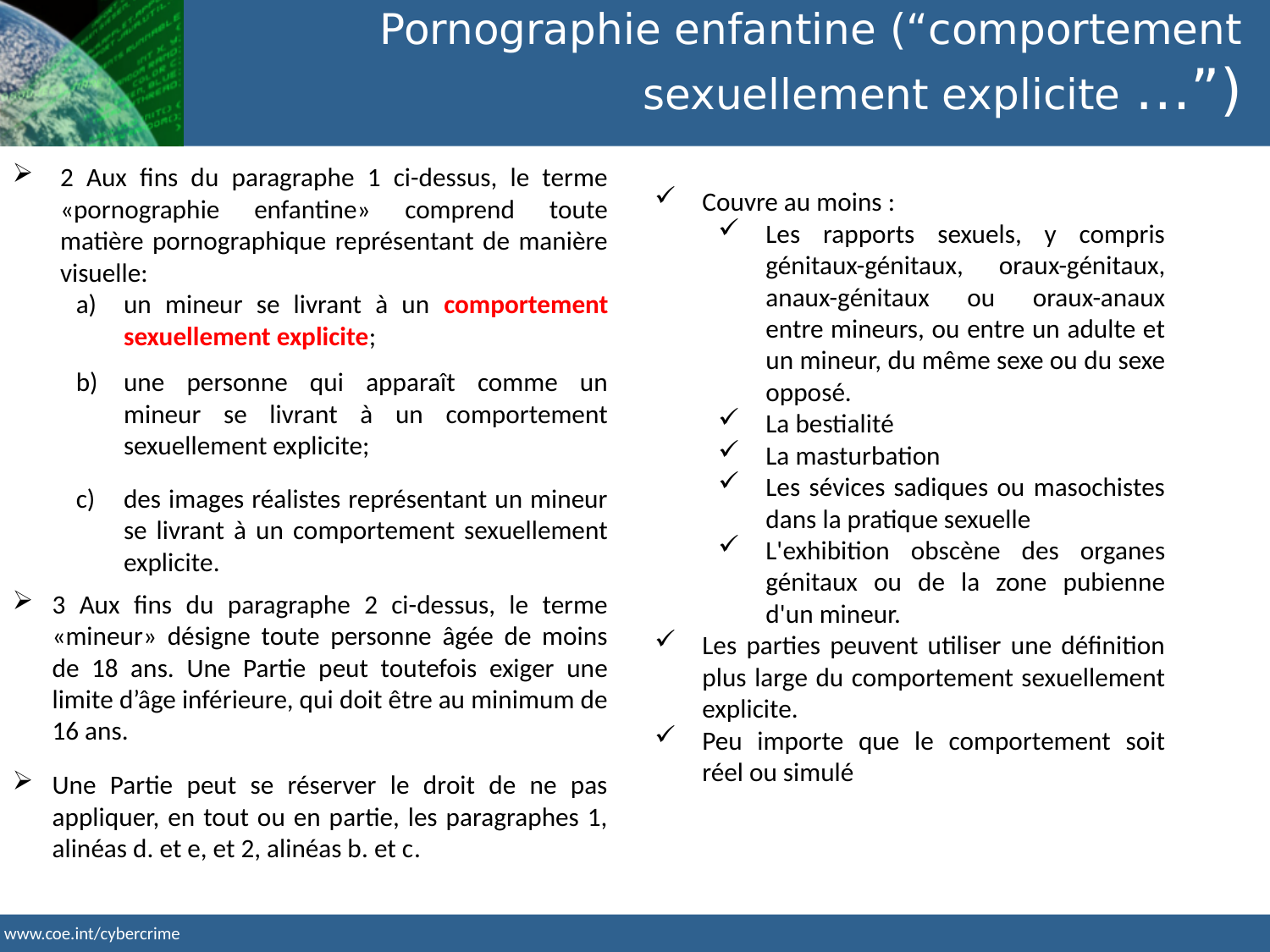

Pornographie enfantine (“comportement sexuellement explicite …”)
2 Aux fins du paragraphe 1 ci-dessus, le terme «pornographie enfantine» comprend toute matière pornographique représentant de manière visuelle:
un mineur se livrant à un comportement sexuellement explicite;

une personne qui apparaît comme un mineur se livrant à un comportement sexuellement explicite;

des images réalistes représentant un mineur se livrant à un comportement sexuellement explicite.

3 Aux fins du paragraphe 2 ci-dessus, le terme «mineur» désigne toute personne âgée de moins de 18 ans. Une Partie peut toutefois exiger une limite d’âge inférieure, qui doit être au minimum de 16 ans.

Une Partie peut se réserver le droit de ne pas appliquer, en tout ou en partie, les paragraphes 1, alinéas d. et e, et 2, alinéas b. et c.
Couvre au moins :
Les rapports sexuels, y compris génitaux-génitaux, oraux-génitaux, anaux-génitaux ou oraux-anaux entre mineurs, ou entre un adulte et un mineur, du même sexe ou du sexe opposé.
La bestialité
La masturbation
Les sévices sadiques ou masochistes dans la pratique sexuelle
L'exhibition obscène des organes génitaux ou de la zone pubienne d'un mineur.
Les parties peuvent utiliser une définition plus large du comportement sexuellement explicite.
Peu importe que le comportement soit réel ou simulé